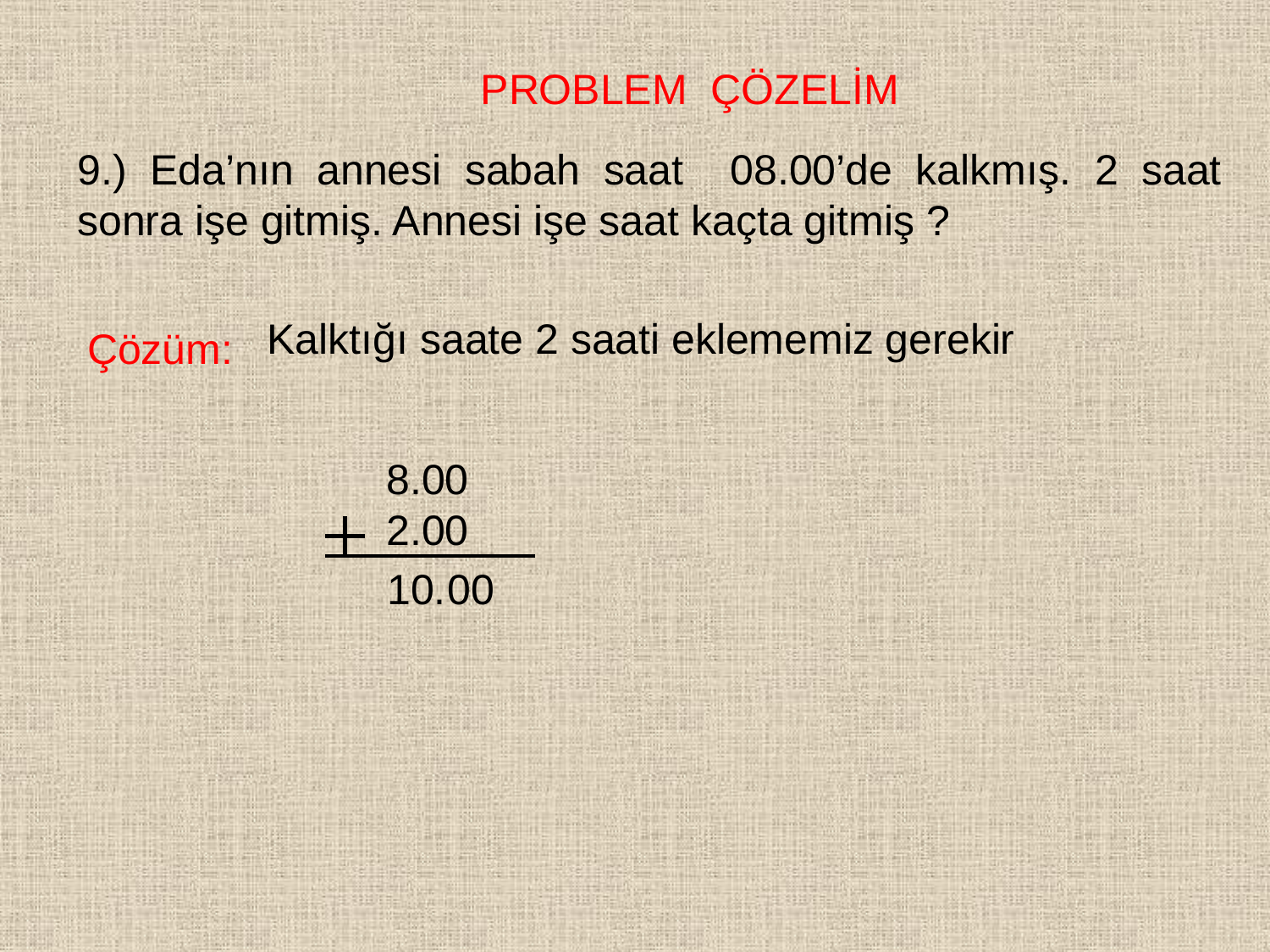

PROBLEM  ÇÖZELİM
9.) Eda’nın annesi sabah saat  08.00’de kalkmış. 2 saat sonra işe gitmiş. Annesi işe saat kaçta gitmiş ?
Kalktığı saate 2 saati eklememiz gerekir
Çözüm:
     8.00
     2.00

10.
00